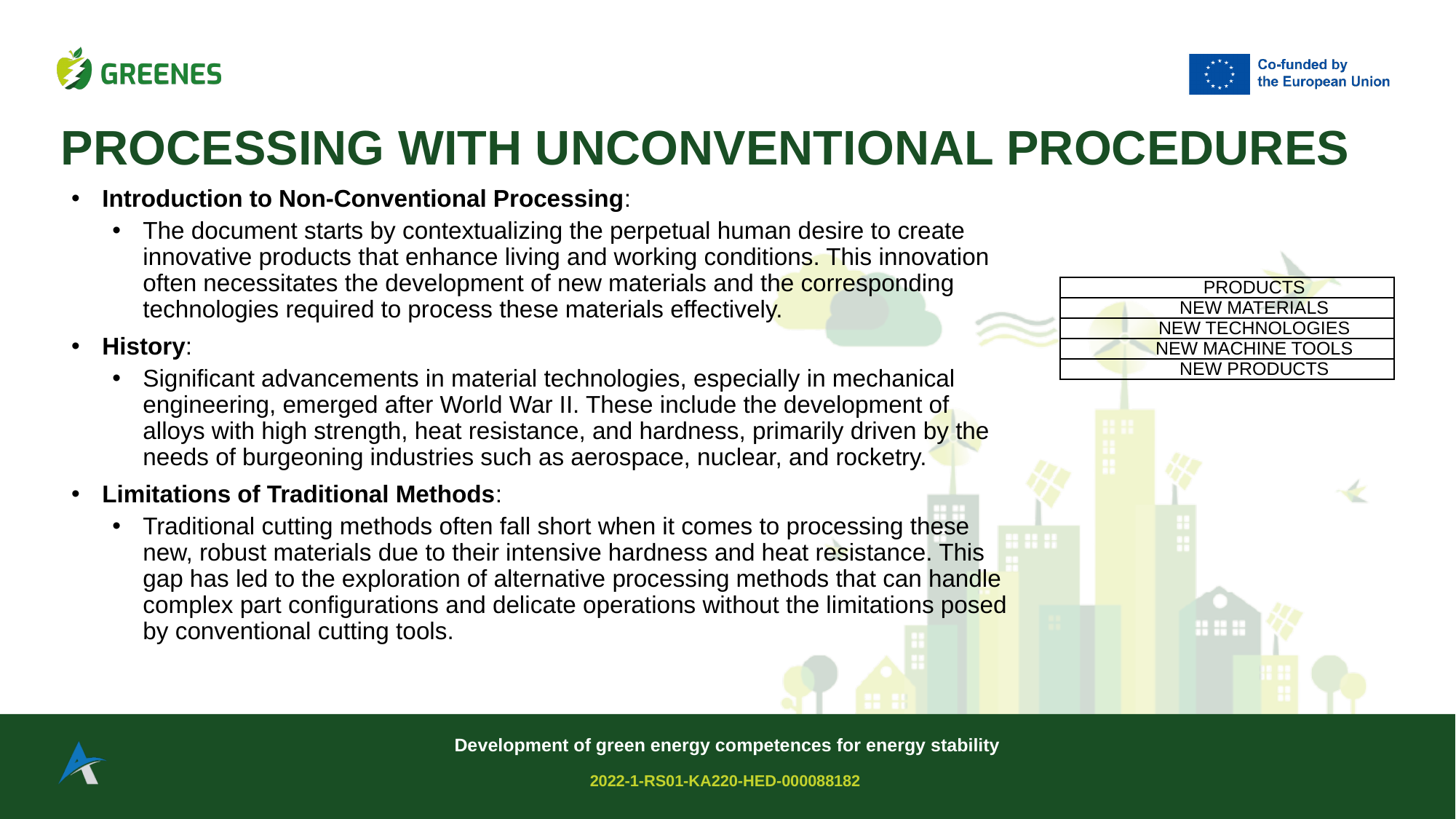

# PROCESSING WITH UNCONVENTIONAL PROCEDURES
Introduction to Non-Conventional Processing:
The document starts by contextualizing the perpetual human desire to create innovative products that enhance living and working conditions. This innovation often necessitates the development of new materials and the corresponding technologies required to process these materials effectively.
History:
Significant advancements in material technologies, especially in mechanical engineering, emerged after World War II. These include the development of alloys with high strength, heat resistance, and hardness, primarily driven by the needs of burgeoning industries such as aerospace, nuclear, and rocketry.
Limitations of Traditional Methods:
Traditional cutting methods often fall short when it comes to processing these new, robust materials due to their intensive hardness and heat resistance. This gap has led to the exploration of alternative processing methods that can handle complex part configurations and delicate operations without the limitations posed by conventional cutting tools.
| PRODUCTS |
| --- |
| NEW MATERIALS |
| NEW TECHNOLOGIES |
| NEW MACHINE TOOLS |
| NEW PRODUCTS |